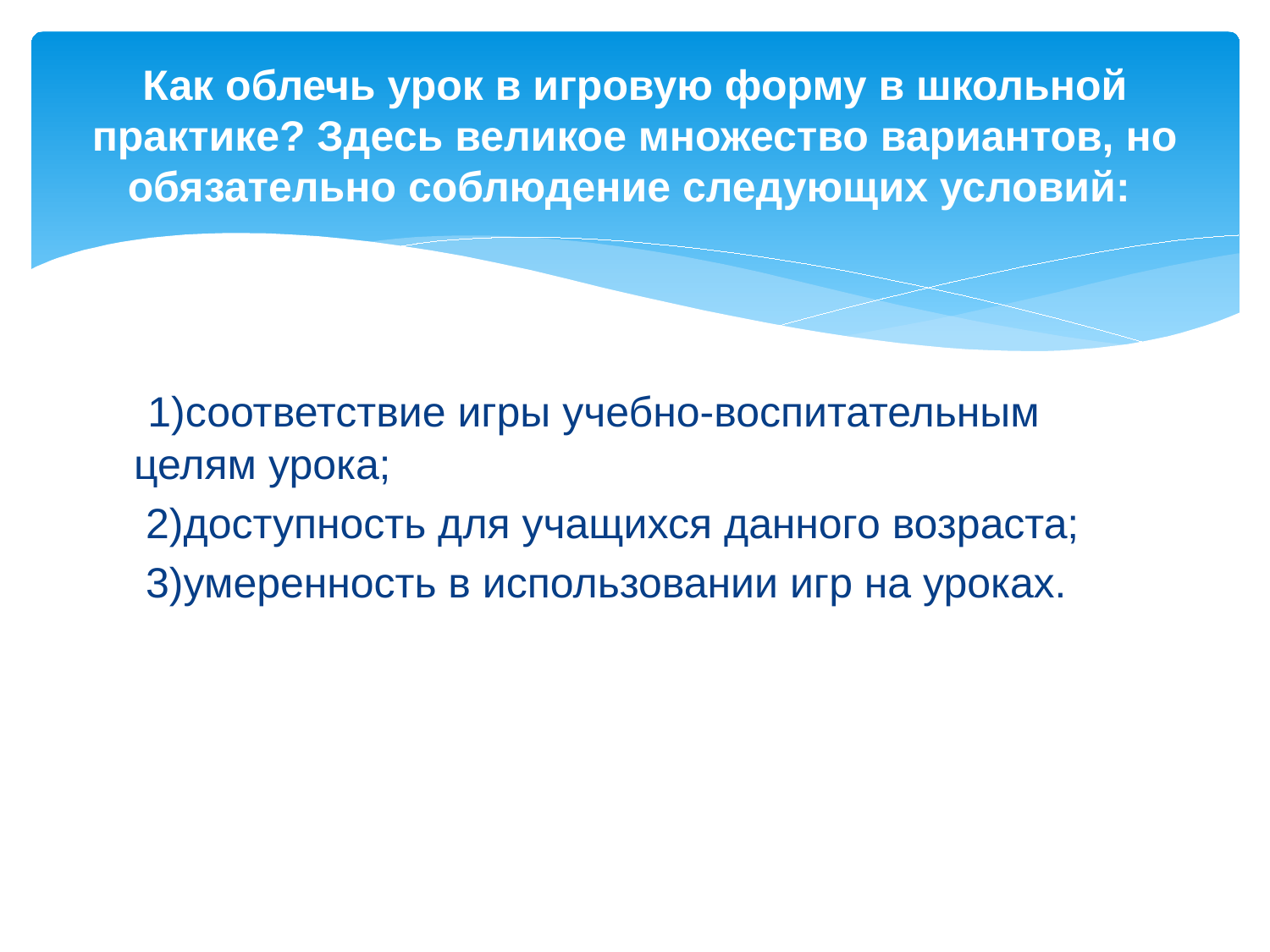

# Как облечь урок в игровую форму в школьной практике? Здесь великое множество вариантов, но обязательно соблюдение следующих условий:
 1)соответствие игры учебно-воспитательным целям урока;
 2)доступность для учащихся данного возраста;
 3)умеренность в использовании игр на уроках.